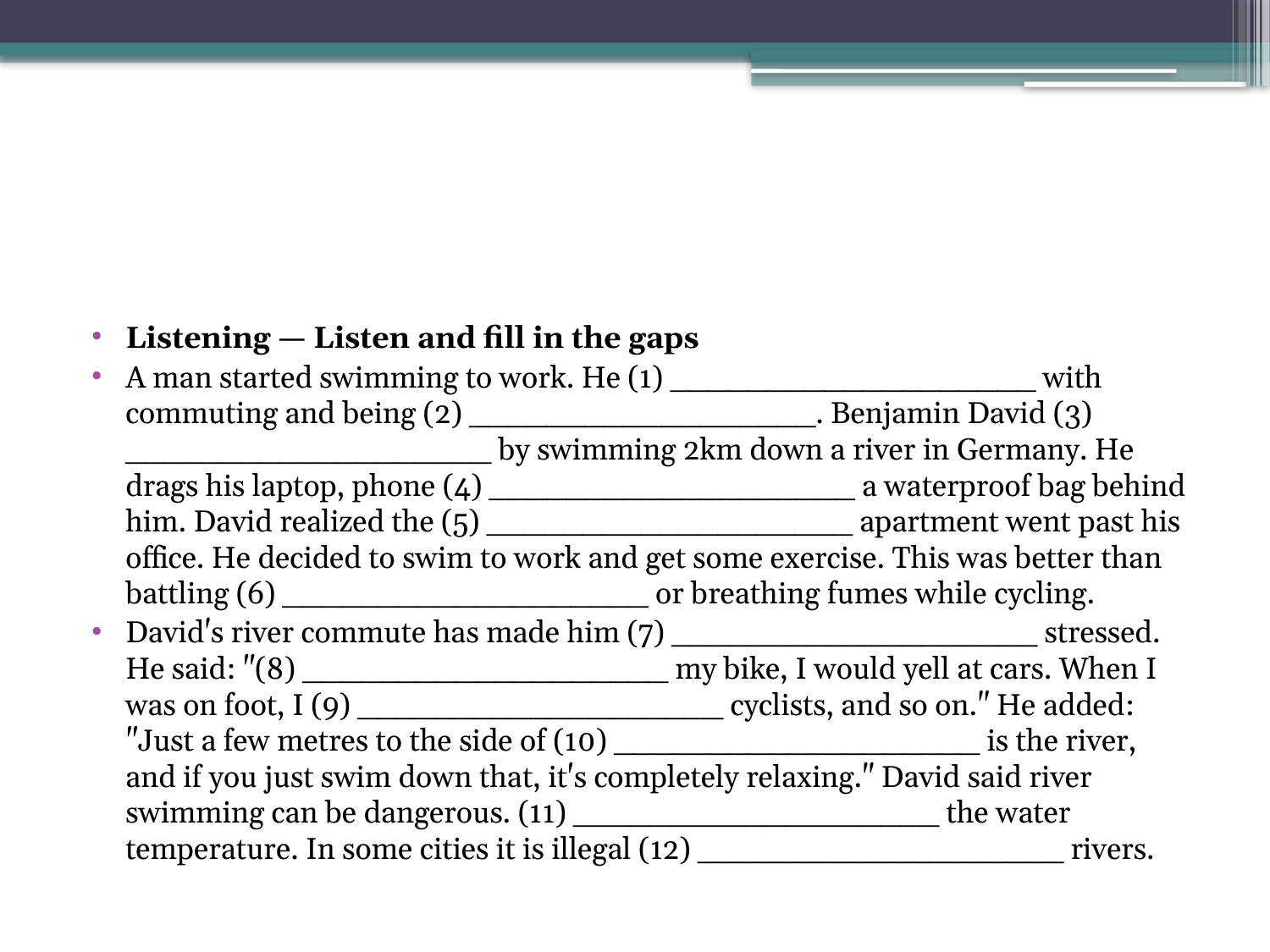

#
Listening — Listen and fill in the gaps
A man started swimming to work. He (1) ___________________ with commuting and being (2) __________________. Benjamin David (3) ___________________ by swimming 2km down a river in Germany. He drags his laptop, phone (4) ___________________ a waterproof bag behind him. David realized the (5) ___________________ apartment went past his office. He decided to swim to work and get some exercise. This was better than battling (6) ___________________ or breathing fumes while cycling.
David's river commute has made him (7) ___________________ stressed. He said: "(8) ___________________ my bike, I would yell at cars. When I was on foot, I (9) ___________________ cyclists, and so on." He added: "Just a few metres to the side of (10) ___________________ is the river, and if you just swim down that, it's completely relaxing." David said river swimming can be dangerous. (11) ___________________ the water temperature. In some cities it is illegal (12) ___________________ rivers.